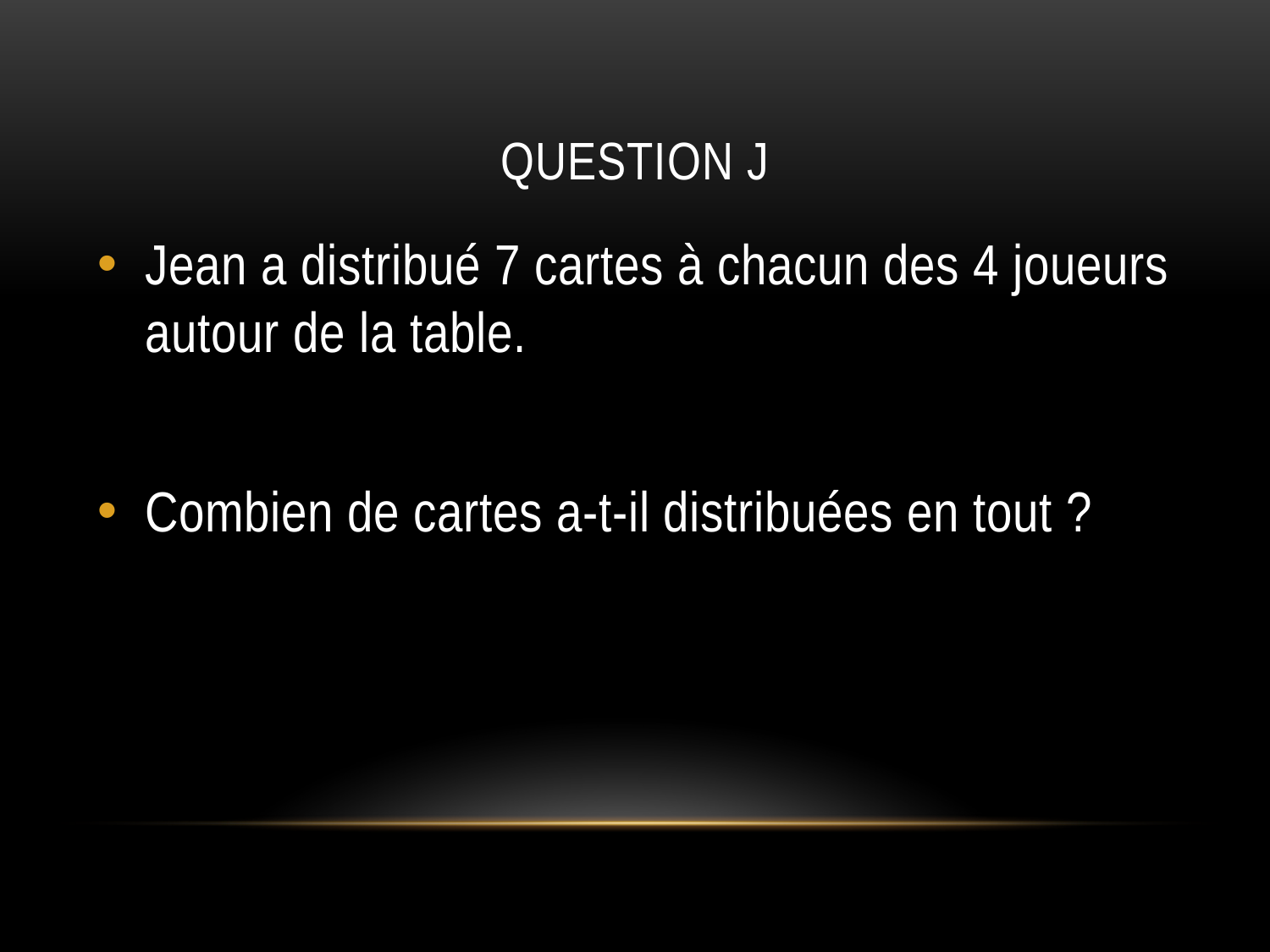

# QUESTION J
Jean a distribué 7 cartes à chacun des 4 joueurs autour de la table.

Combien de cartes a-t-il distribuées en tout ?